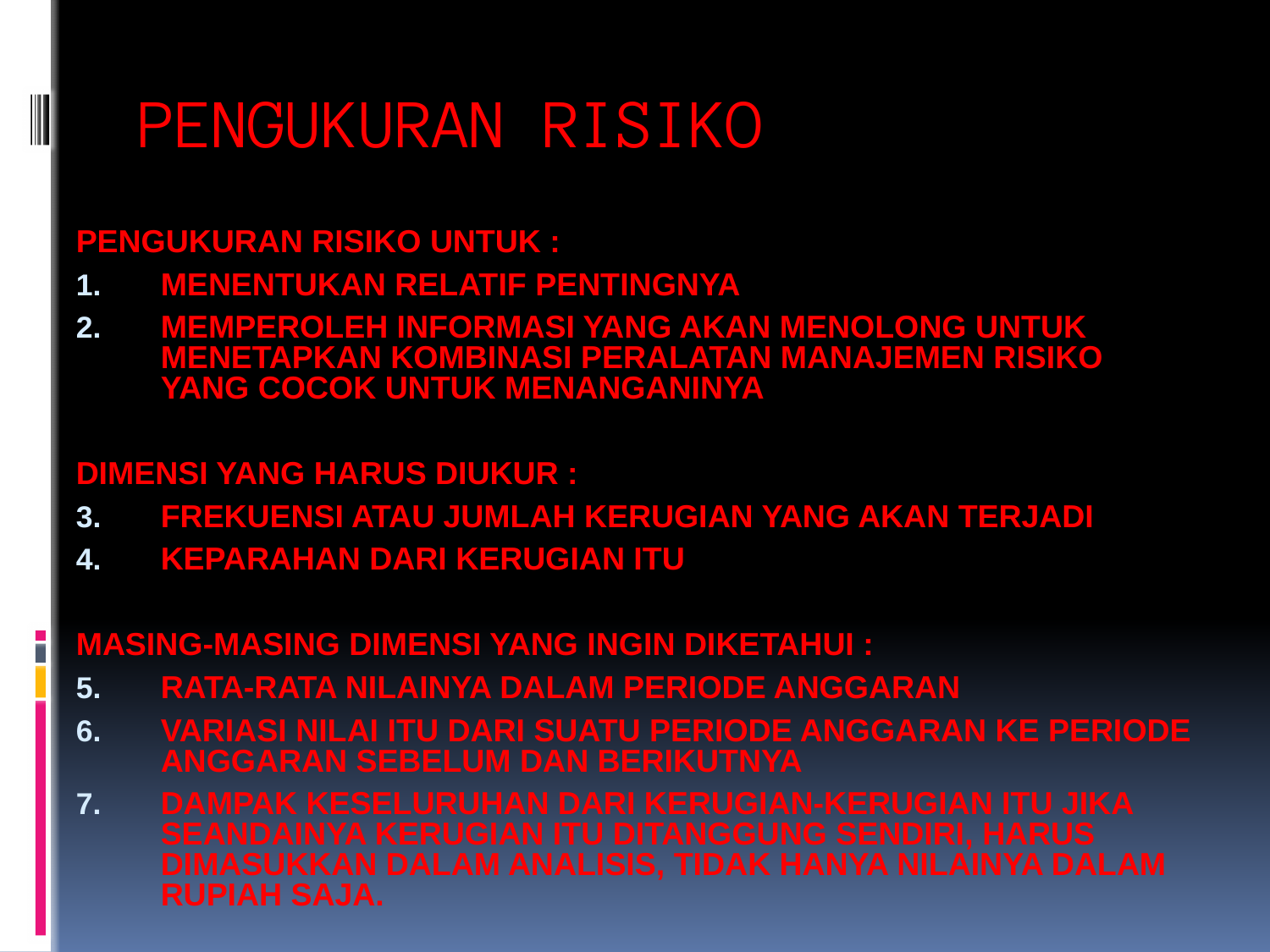

# PENGUKURAN RISIKO
PENGUKURAN RISIKO UNTUK :
MENENTUKAN RELATIF PENTINGNYA
MEMPEROLEH INFORMASI YANG AKAN MENOLONG UNTUK MENETAPKAN KOMBINASI PERALATAN MANAJEMEN RISIKO YANG COCOK UNTUK MENANGANINYA

DIMENSI YANG HARUS DIUKUR :
FREKUENSI ATAU JUMLAH KERUGIAN YANG AKAN TERJADI
KEPARAHAN DARI KERUGIAN ITU

MASING-MASING DIMENSI YANG INGIN DIKETAHUI :
RATA-RATA NILAINYA DALAM PERIODE ANGGARAN
VARIASI NILAI ITU DARI SUATU PERIODE ANGGARAN KE PERIODE ANGGARAN SEBELUM DAN BERIKUTNYA
DAMPAK KESELURUHAN DARI KERUGIAN-KERUGIAN ITU JIKA SEANDAINYA KERUGIAN ITU DITANGGUNG SENDIRI, HARUS DIMASUKKAN DALAM ANALISIS, TIDAK HANYA NILAINYA DALAM RUPIAH SAJA.